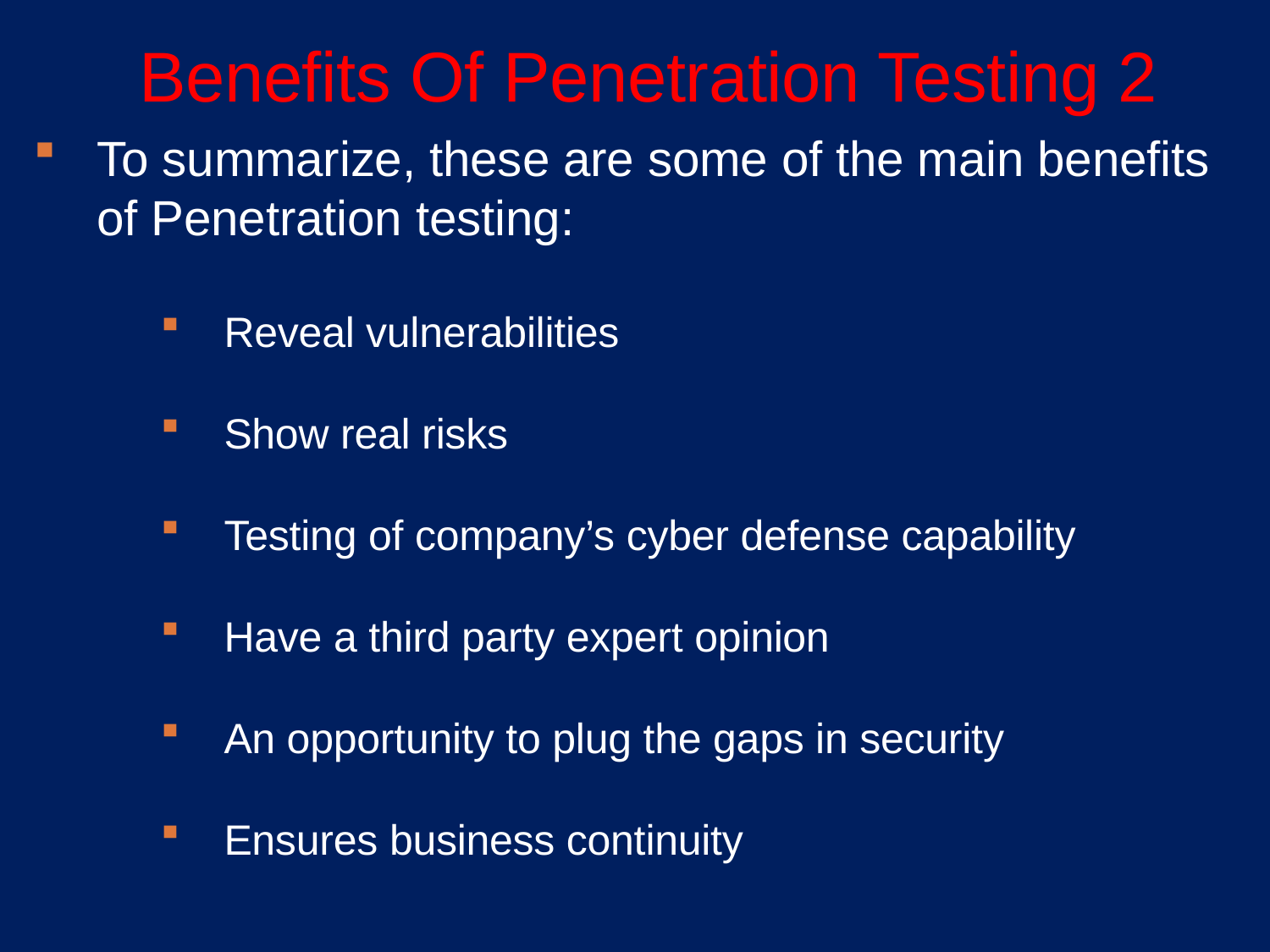

# Benefits Of Penetration Testing 2
To summarize, these are some of the main benefits of Penetration testing:

Reveal vulnerabilities

Show real risks

Testing of company’s cyber defense capability

Have a third party expert opinion

An opportunity to plug the gaps in security

Ensures business continuity